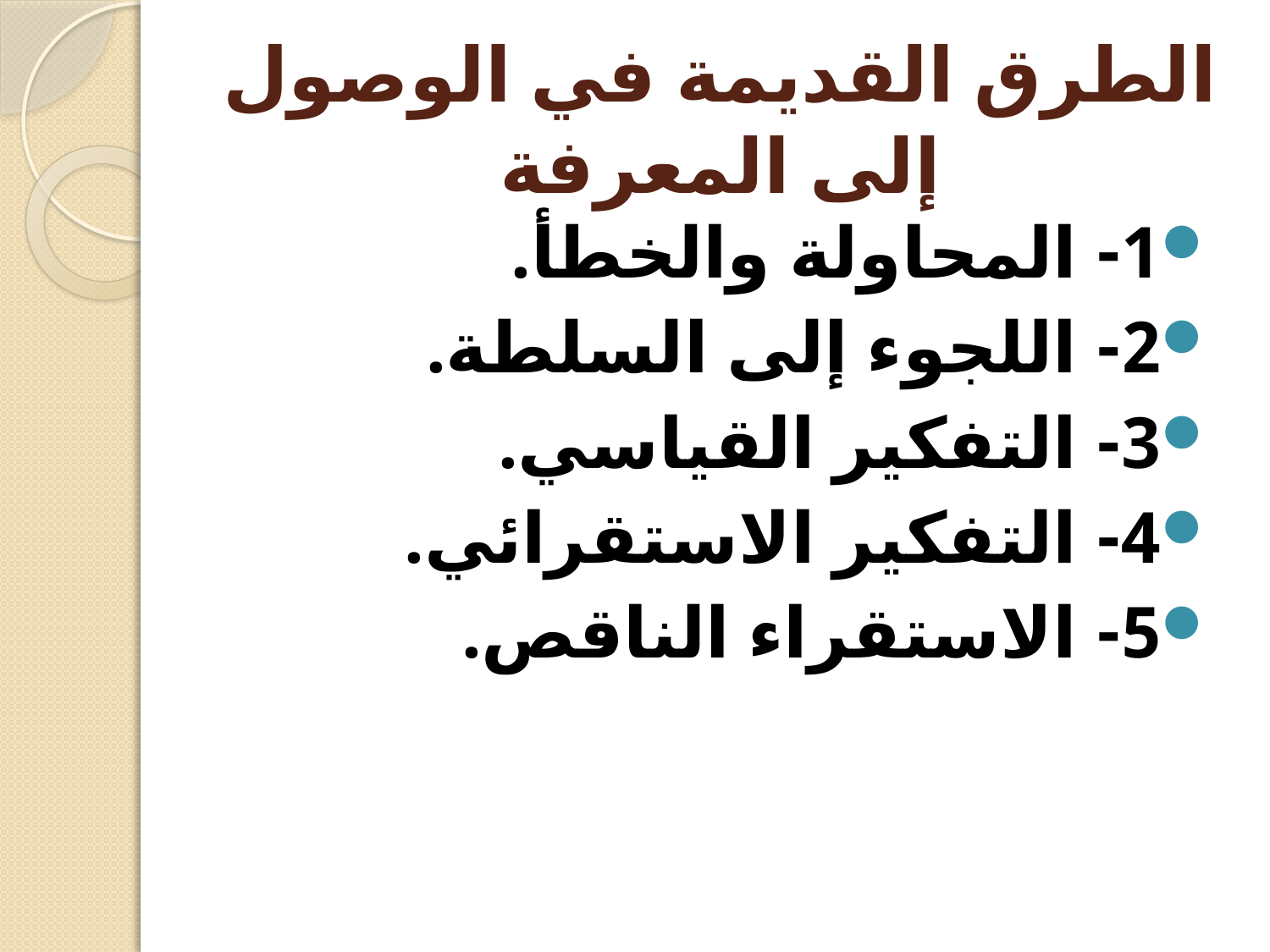

# الطرق القديمة في الوصول إلى المعرفة
1- المحاولة والخطأ.
2- اللجوء إلى السلطة.
3- التفكير القياسي.
4- التفكير الاستقرائي.
5- الاستقراء الناقص.